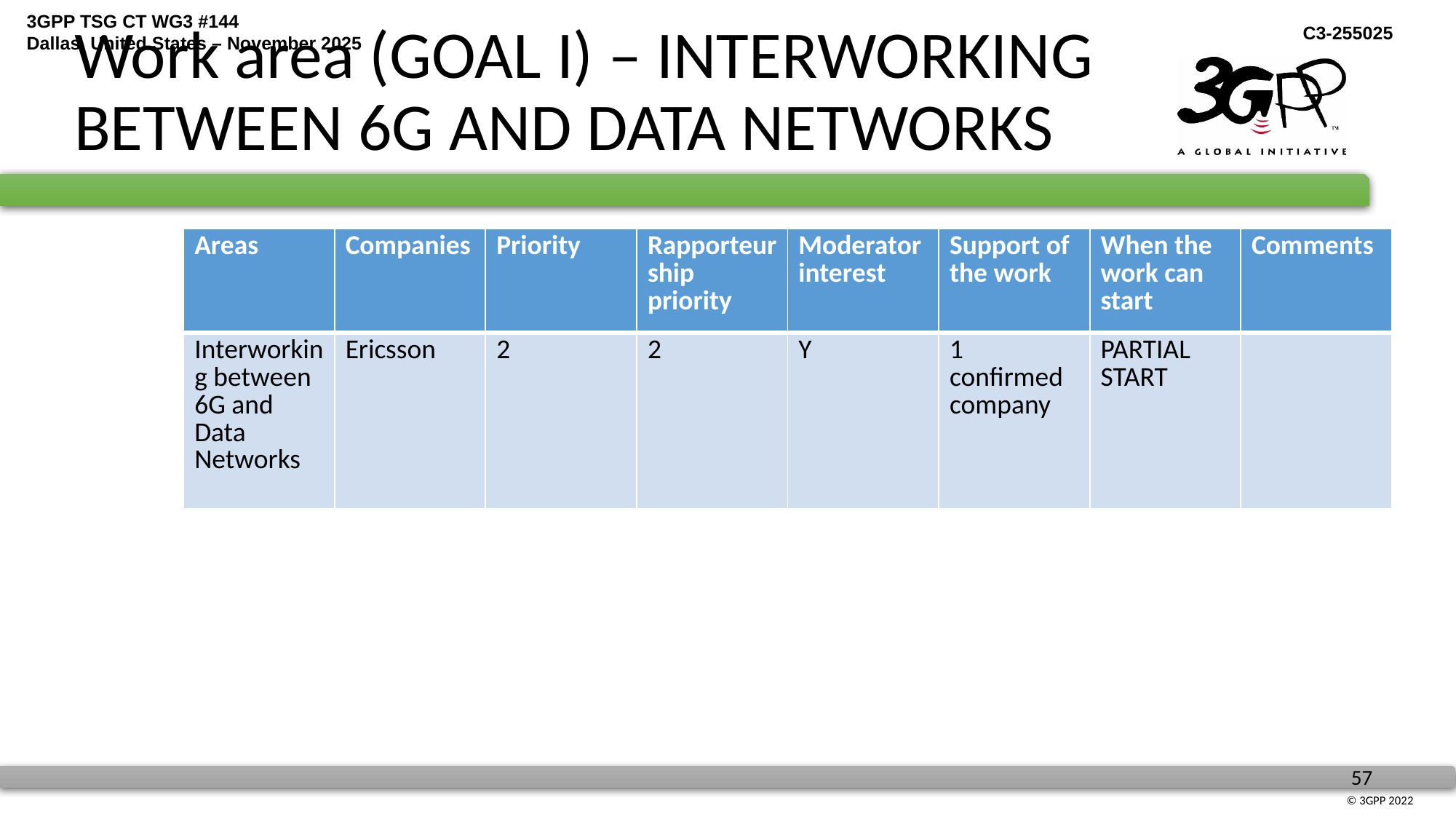

# Work area (GOAL I) – INTERWORKING BETWEEN 6G AND DATA NETWORKS
| Areas | Companies | Priority | Rapporteurship priority | Moderator interest | Support of the work | When the work can start | Comments |
| --- | --- | --- | --- | --- | --- | --- | --- |
| Interworking between 6G and Data Networks | Ericsson | 2 | 2 | Y | 1 confirmed company | PARTIAL START |  |